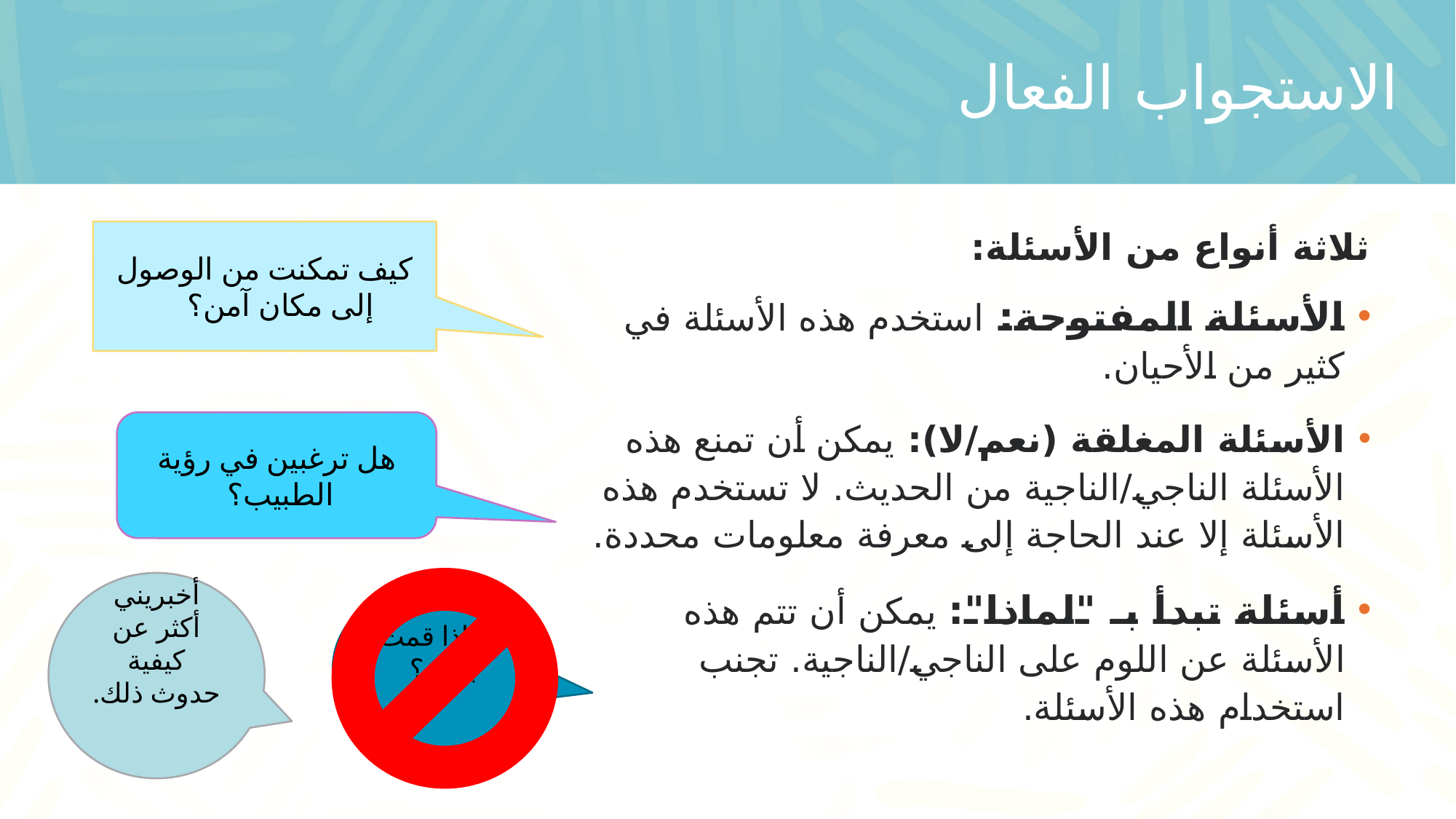

# الاستجواب الفعال
ثلاثة أنواع من الأسئلة:
الأسئلة المفتوحة: استخدم هذه الأسئلة في كثير من الأحيان.
الأسئلة المغلقة (نعم/لا): يمكن أن تمنع هذه الأسئلة الناجي/الناجية من الحديث. لا تستخدم هذه الأسئلة إلا عند الحاجة إلى معرفة معلومات محددة.
أسئلة تبدأ بـ "لماذا": يمكن أن تتم هذه الأسئلة عن اللوم على الناجي/الناجية. تجنب استخدام هذه الأسئلة.

كيف تمكنت من الوصول إلى مكان آمن؟

هل ترغبين في رؤية الطبيب؟

أخبريني أكثر عن كيفية حدوث ذلك.

لماذا قمت بذلك؟